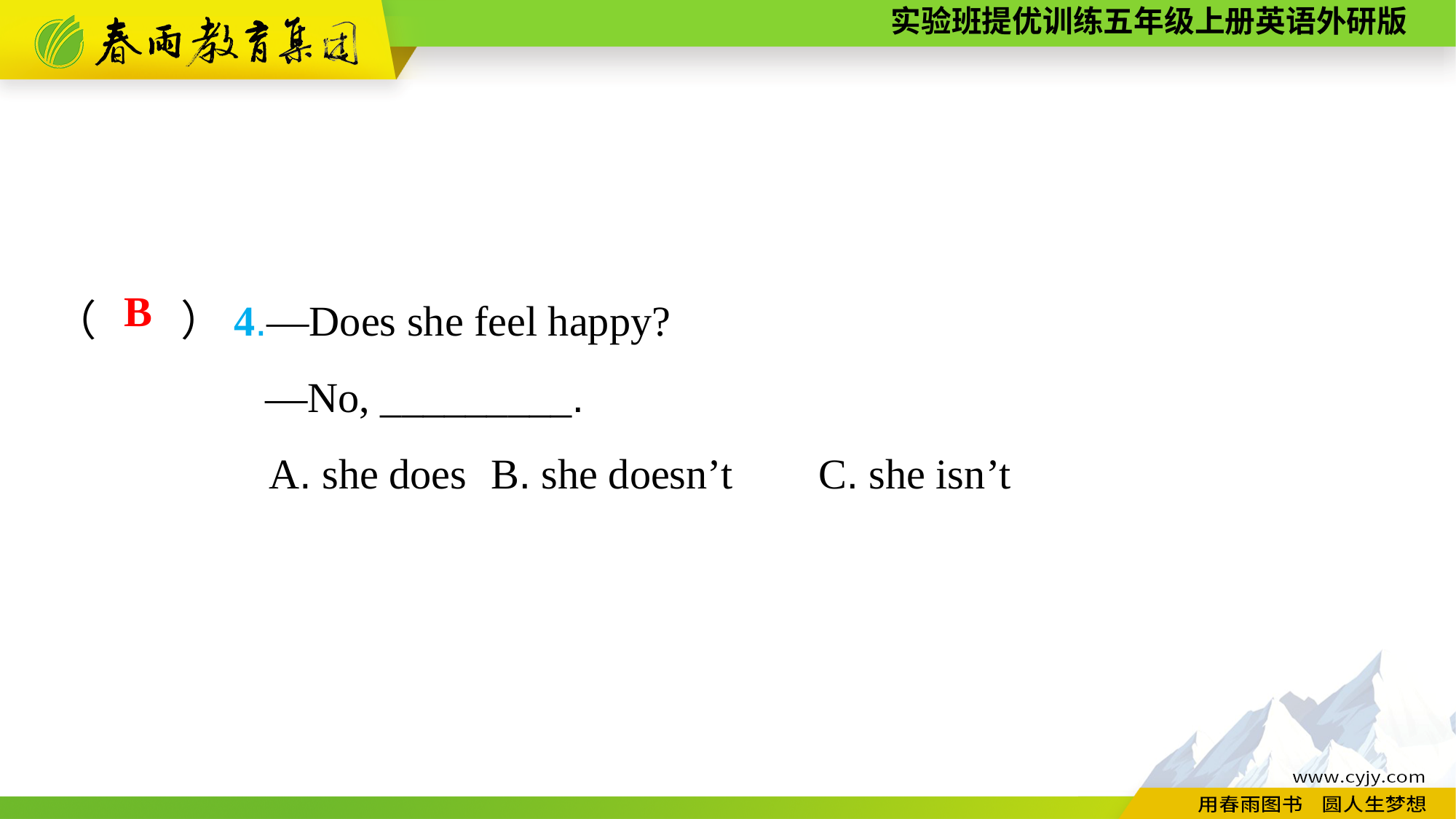

（　　）4.—Does she feel happy?
                    —No, _________.
A. she does	B. she doesn’t	C. she isn’t
B